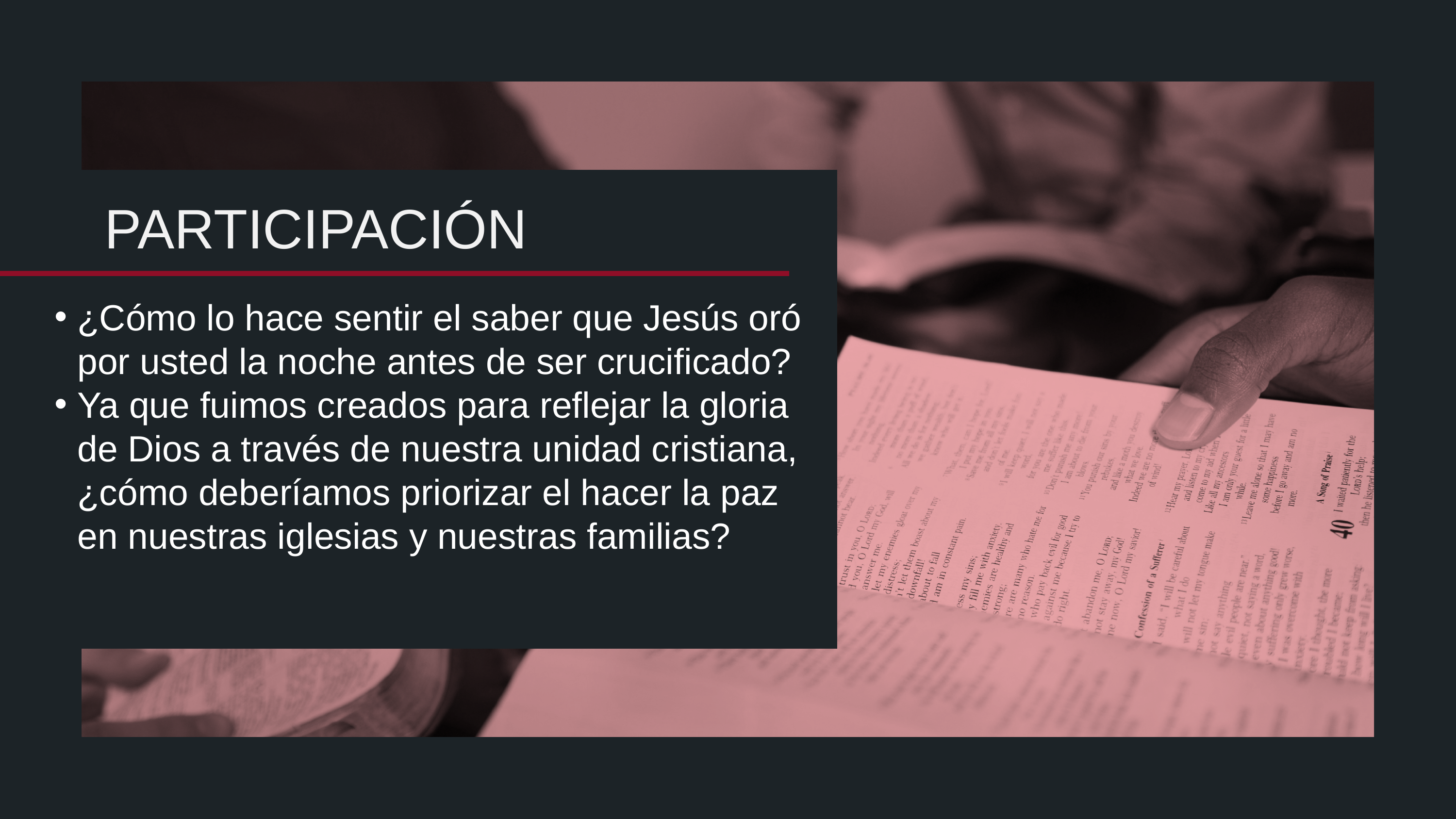

¿Cómo lo hace sentir el saber que Jesús oró por usted la noche antes de ser crucificado?
Ya que fuimos creados para reflejar la gloria de Dios a través de nuestra unidad cristiana, ¿cómo deberíamos priorizar el hacer la paz en nuestras iglesias y nuestras familias?